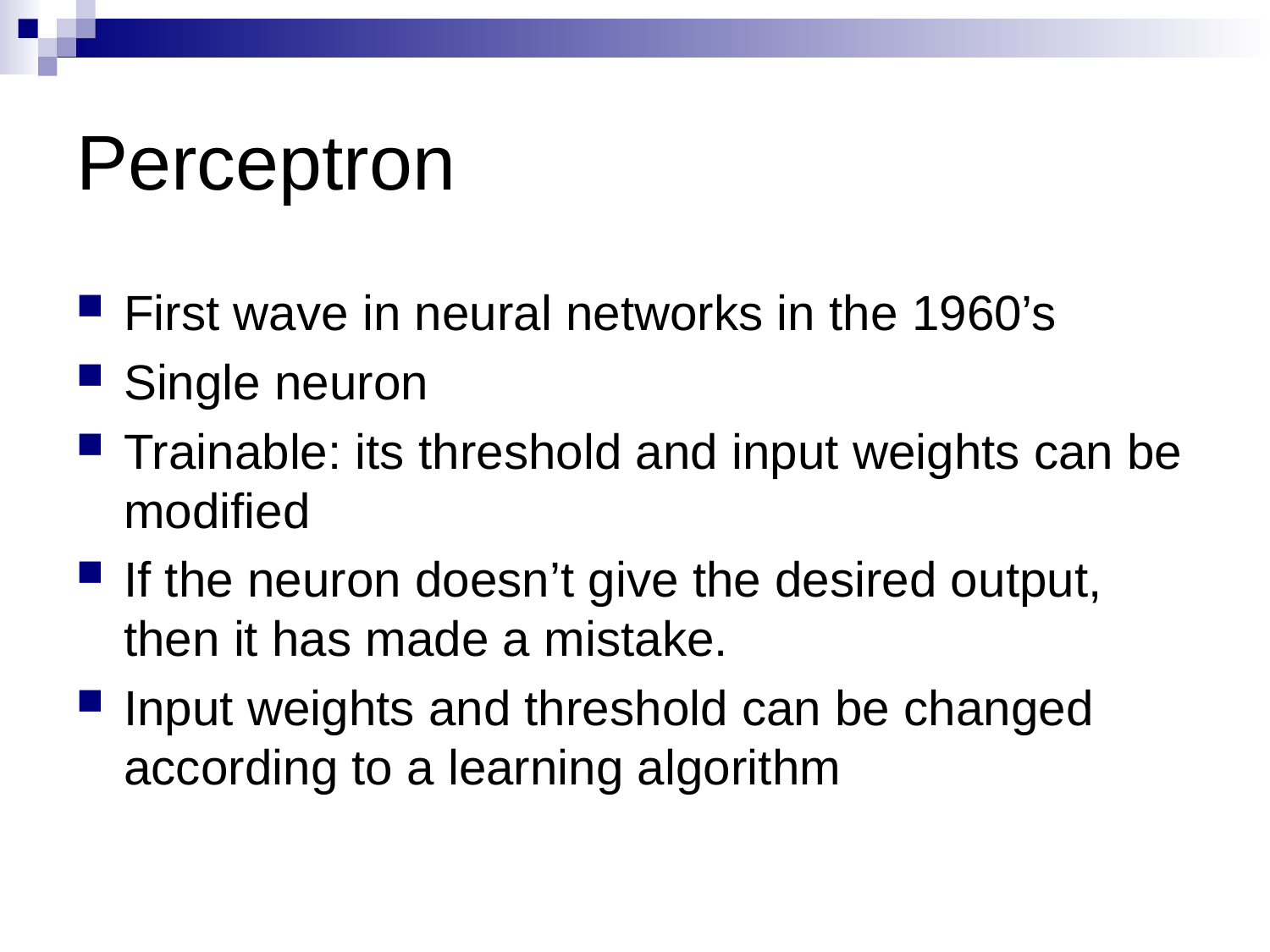

# Perceptron
First wave in neural networks in the 1960’s
Single neuron
Trainable: its threshold and input weights can be modified
If the neuron doesn’t give the desired output, then it has made a mistake.
Input weights and threshold can be changed according to a learning algorithm